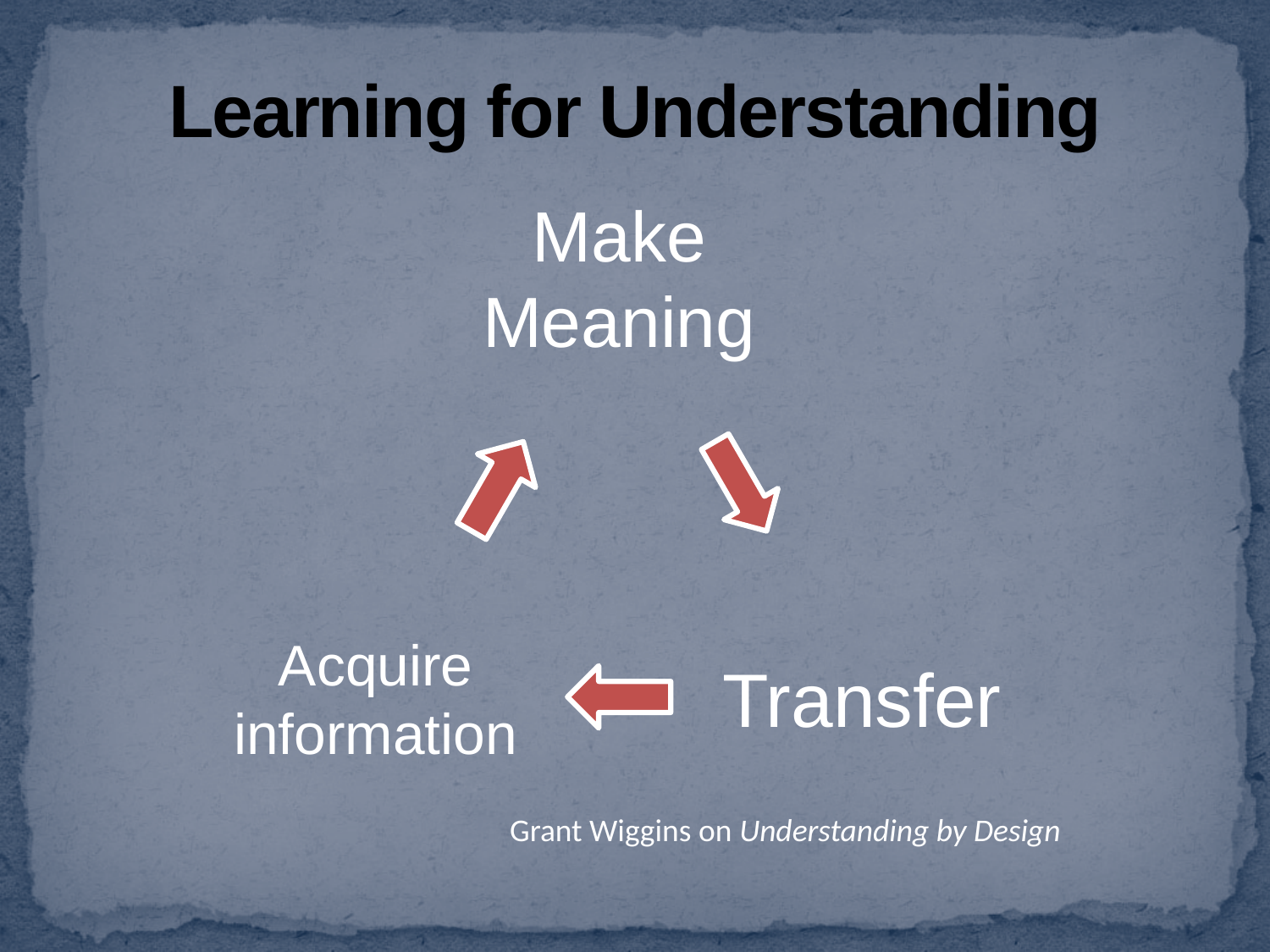

# Learning for Understanding
Make Meaning
Transfer
Acquire information
Grant Wiggins on Understanding by Design